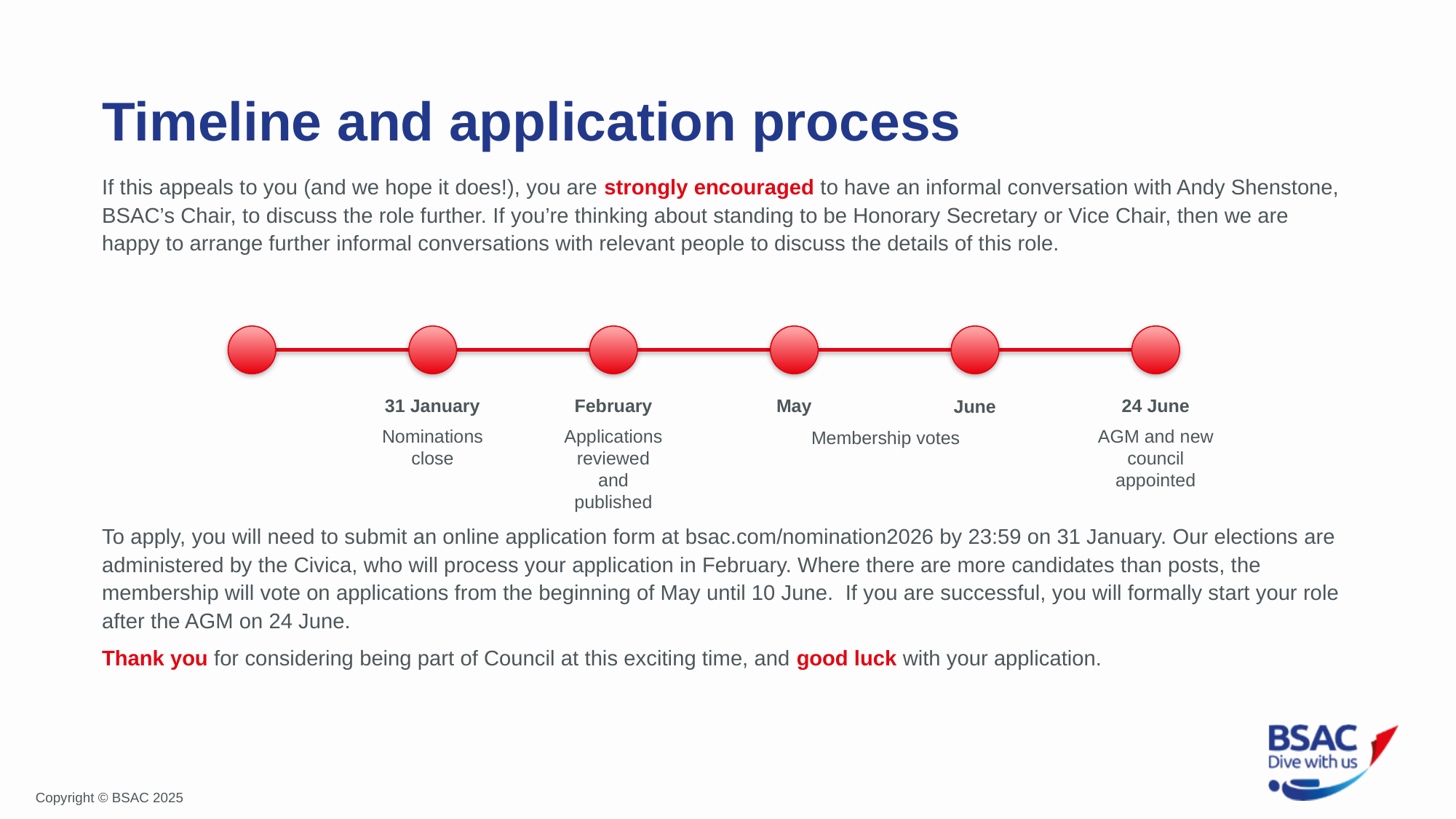

Timeline and application process
# If this appeals to you (and we hope it does!), you are strongly encouraged to have an informal conversation with Andy Shenstone, BSAC’s Chair, to discuss the role further. If you’re thinking about standing to be Honorary Secretary or Vice Chair, then we are happy to arrange further informal conversations with relevant people to discuss the details of this role.

24 June
AGM and new council appointed
31 January
Nominations close
February
Applications reviewed and published
May
June
Membership votes
To apply, you will need to submit an online application form at bsac.com/nomination2026 by 23:59 on 31 January. Our elections are administered by the Civica, who will process your application in February. Where there are more candidates than posts, the membership will vote on applications from the beginning of May until 10 June.  If you are successful, you will formally start your role after the AGM on 24 June.
Thank you for considering being part of Council at this exciting time, and good luck with your application.